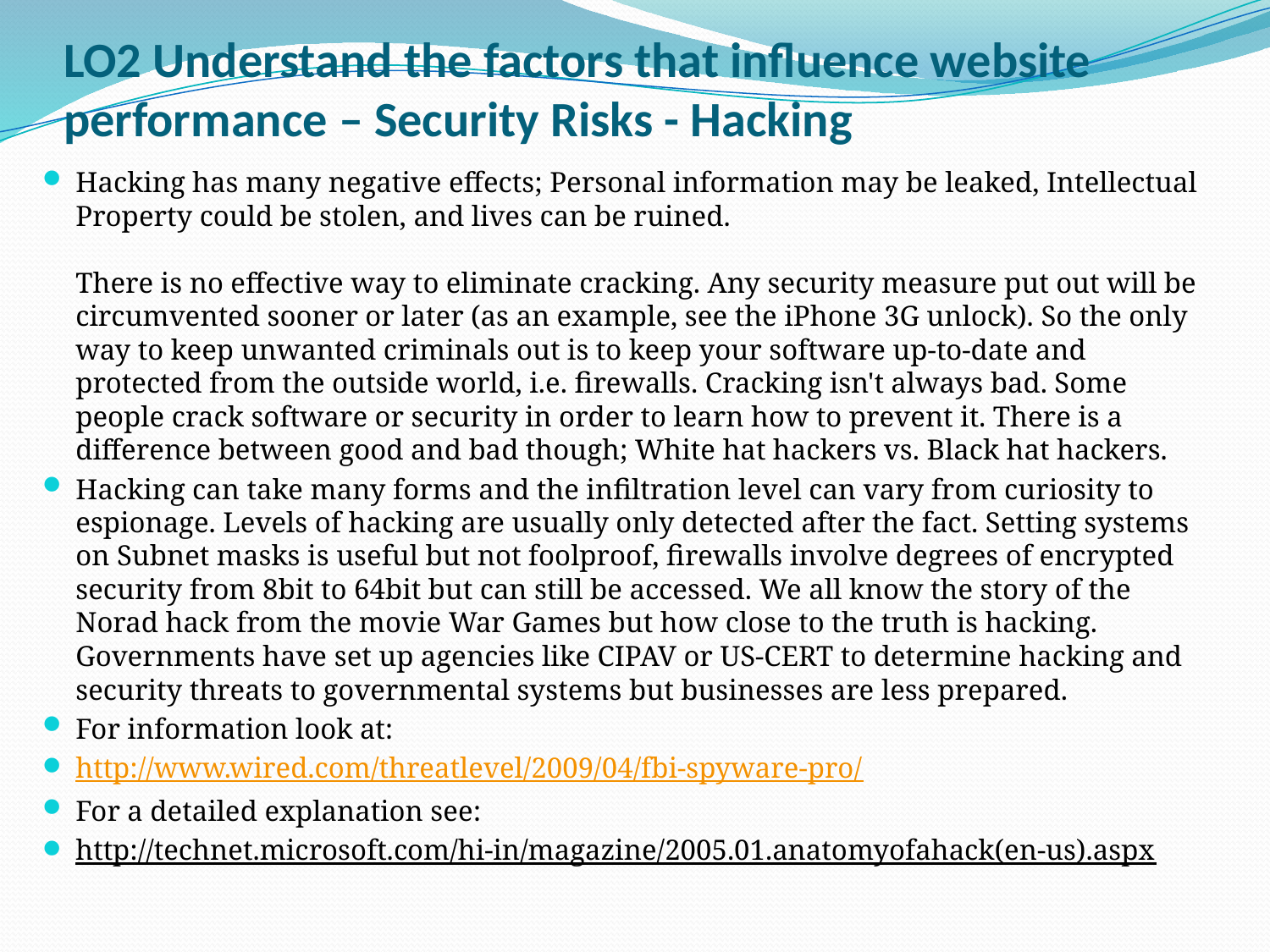

# LO2 Understand the factors that influence website performance – Security Risks - Hacking
Hacking has many negative effects; Personal information may be leaked, Intellectual Property could be stolen, and lives can be ruined.
There is no effective way to eliminate cracking. Any security measure put out will be circumvented sooner or later (as an example, see the iPhone 3G unlock). So the only way to keep unwanted criminals out is to keep your software up-to-date and protected from the outside world, i.e. firewalls. Cracking isn't always bad. Some people crack software or security in order to learn how to prevent it. There is a difference between good and bad though; White hat hackers vs. Black hat hackers.
Hacking can take many forms and the infiltration level can vary from curiosity to espionage. Levels of hacking are usually only detected after the fact. Setting systems on Subnet masks is useful but not foolproof, firewalls involve degrees of encrypted security from 8bit to 64bit but can still be accessed. We all know the story of the Norad hack from the movie War Games but how close to the truth is hacking. Governments have set up agencies like CIPAV or US-CERT to determine hacking and security threats to governmental systems but businesses are less prepared.
For information look at:
http://www.wired.com/threatlevel/2009/04/fbi-spyware-pro/
For a detailed explanation see:
http://technet.microsoft.com/hi-in/magazine/2005.01.anatomyofahack(en-us).aspx